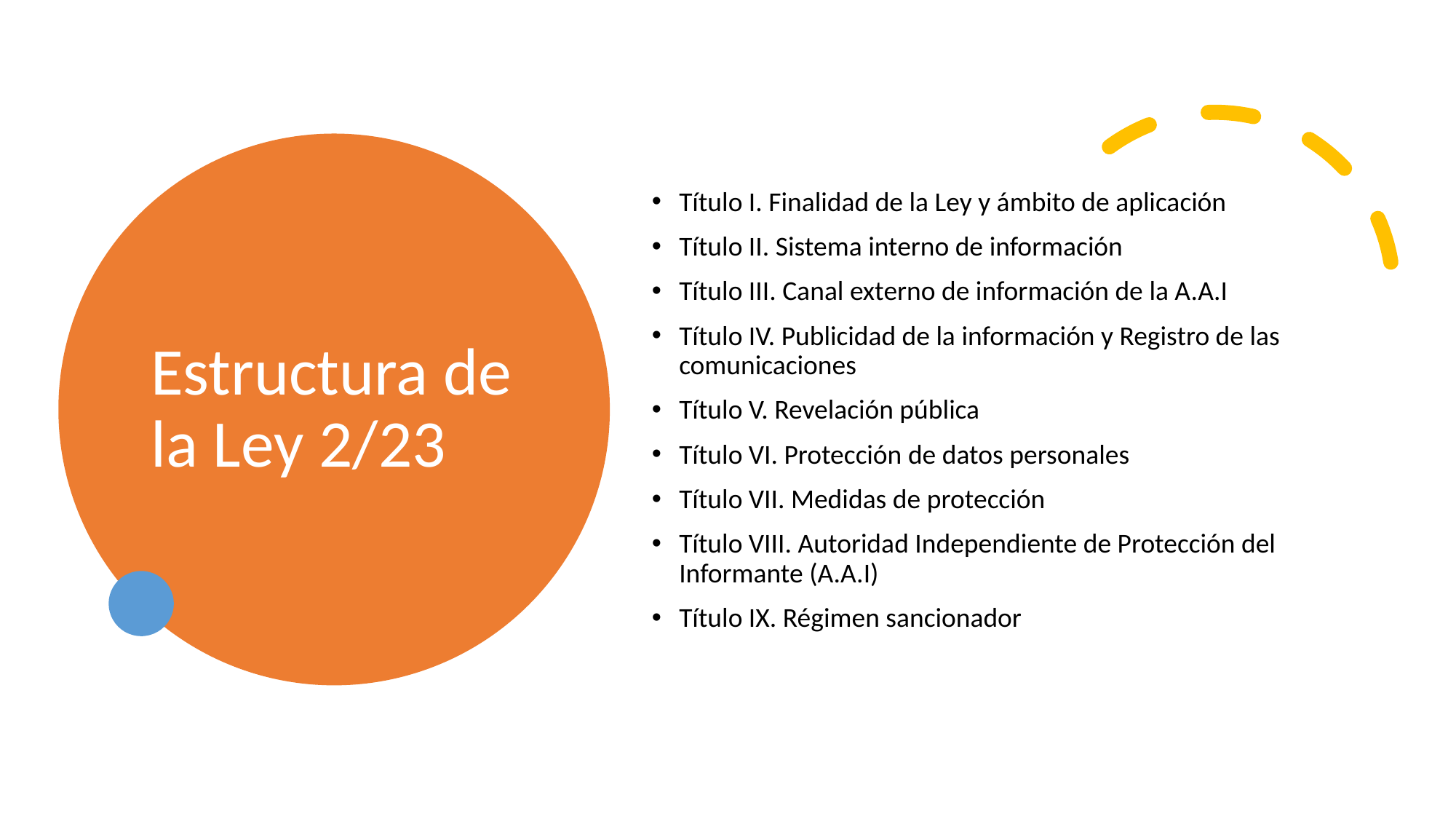

# Estructura de la Ley 2/23
Título I. Finalidad de la Ley y ámbito de aplicación
Título II. Sistema interno de información
Título III. Canal externo de información de la A.A.I
Título IV. Publicidad de la información y Registro de las comunicaciones
Título V. Revelación pública
Título VI. Protección de datos personales
Título VII. Medidas de protección
Título VIII. Autoridad Independiente de Protección del Informante (A.A.I)
Título IX. Régimen sancionador